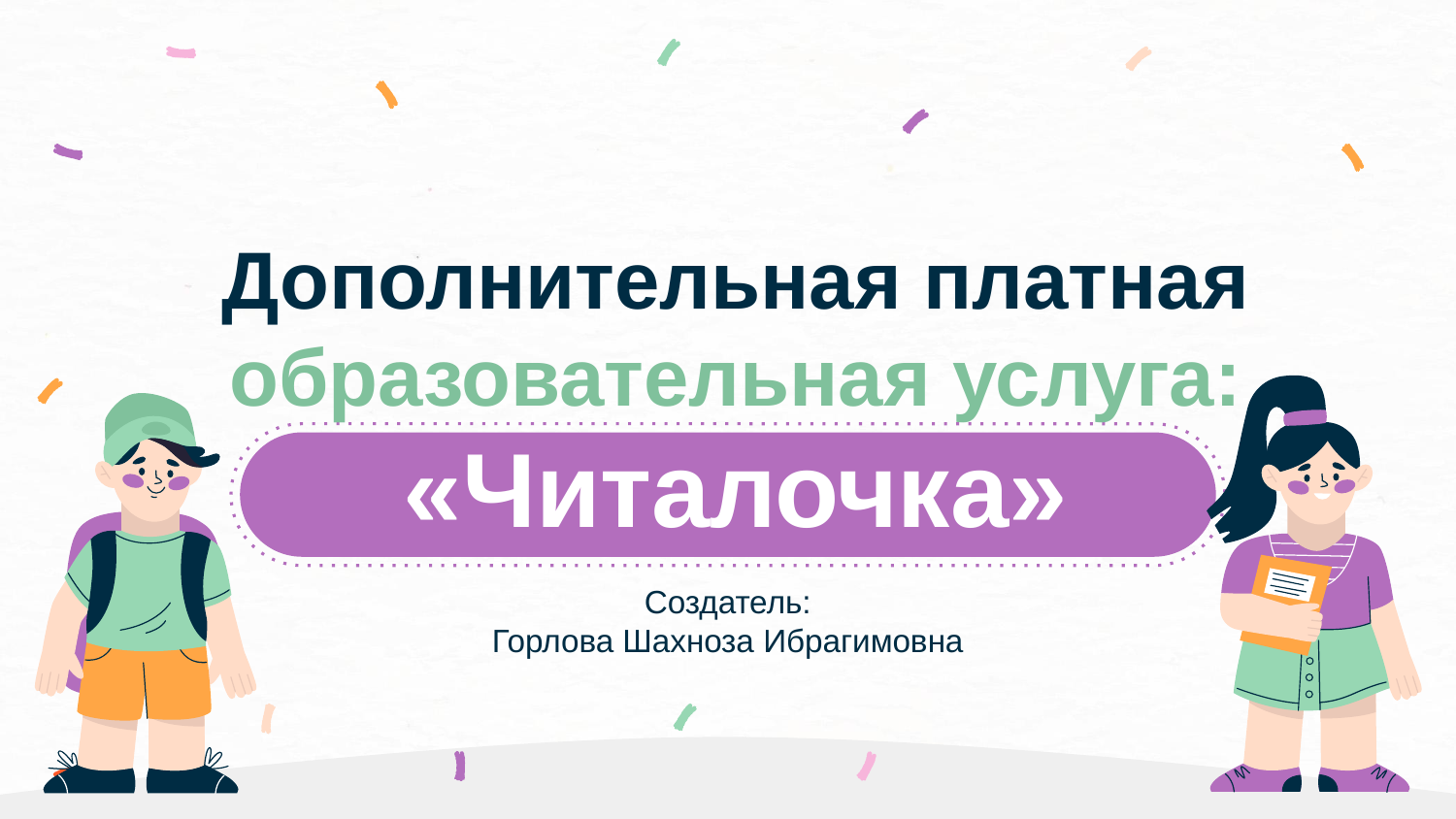

# Дополнительная платная образовательная услуга: «Читалочка»

Создатель:
Горлова Шахноза Ибрагимовна